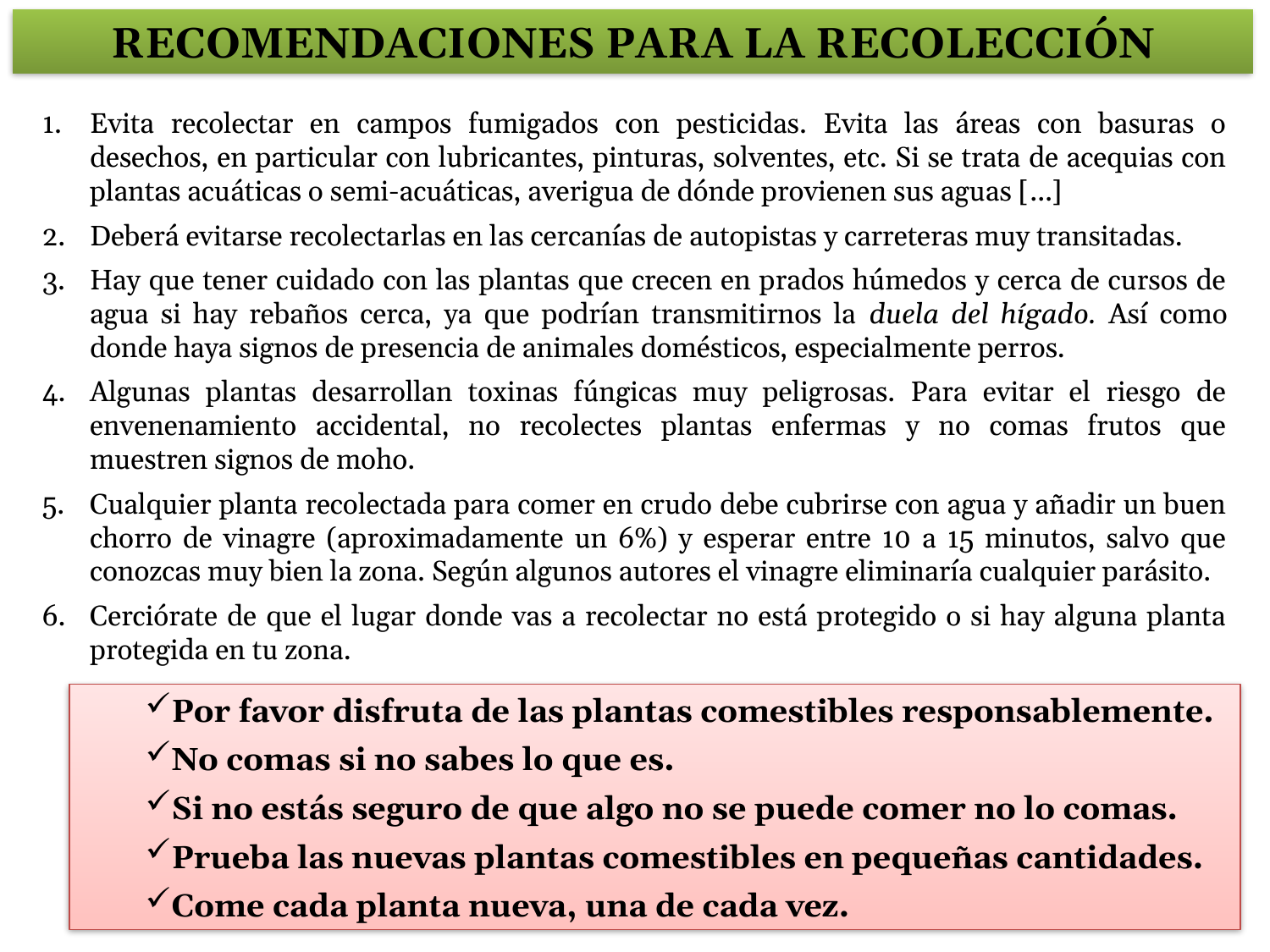

Recomendaciones para la Recolección
Evita recolectar en campos fumigados con pesticidas. Evita las áreas con basuras o desechos, en particular con lubricantes, pinturas, solventes, etc. Si se trata de acequias con plantas acuáticas o semi-acuáticas, averigua de dónde provienen sus aguas […]
Deberá evitarse recolectarlas en las cercanías de autopistas y carreteras muy transitadas.
Hay que tener cuidado con las plantas que crecen en prados húmedos y cerca de cursos de agua si hay rebaños cerca, ya que podrían transmitirnos la duela del hígado. Así como donde haya signos de presencia de animales domésticos, especialmente perros.
Algunas plantas desarrollan toxinas fúngicas muy peligrosas. Para evitar el riesgo de envenenamiento accidental, no recolectes plantas enfermas y no comas frutos que muestren signos de moho.
Cualquier planta recolectada para comer en crudo debe cubrirse con agua y añadir un buen chorro de vinagre (aproximadamente un 6%) y esperar entre 10 a 15 minutos, salvo que conozcas muy bien la zona. Según algunos autores el vinagre eliminaría cualquier parásito.
Cerciórate de que el lugar donde vas a recolectar no está protegido o si hay alguna planta protegida en tu zona.
Por favor disfruta de las plantas comestibles responsablemente.
No comas si no sabes lo que es.
Si no estás seguro de que algo no se puede comer no lo comas.
Prueba las nuevas plantas comestibles en pequeñas cantidades.
Come cada planta nueva, una de cada vez.